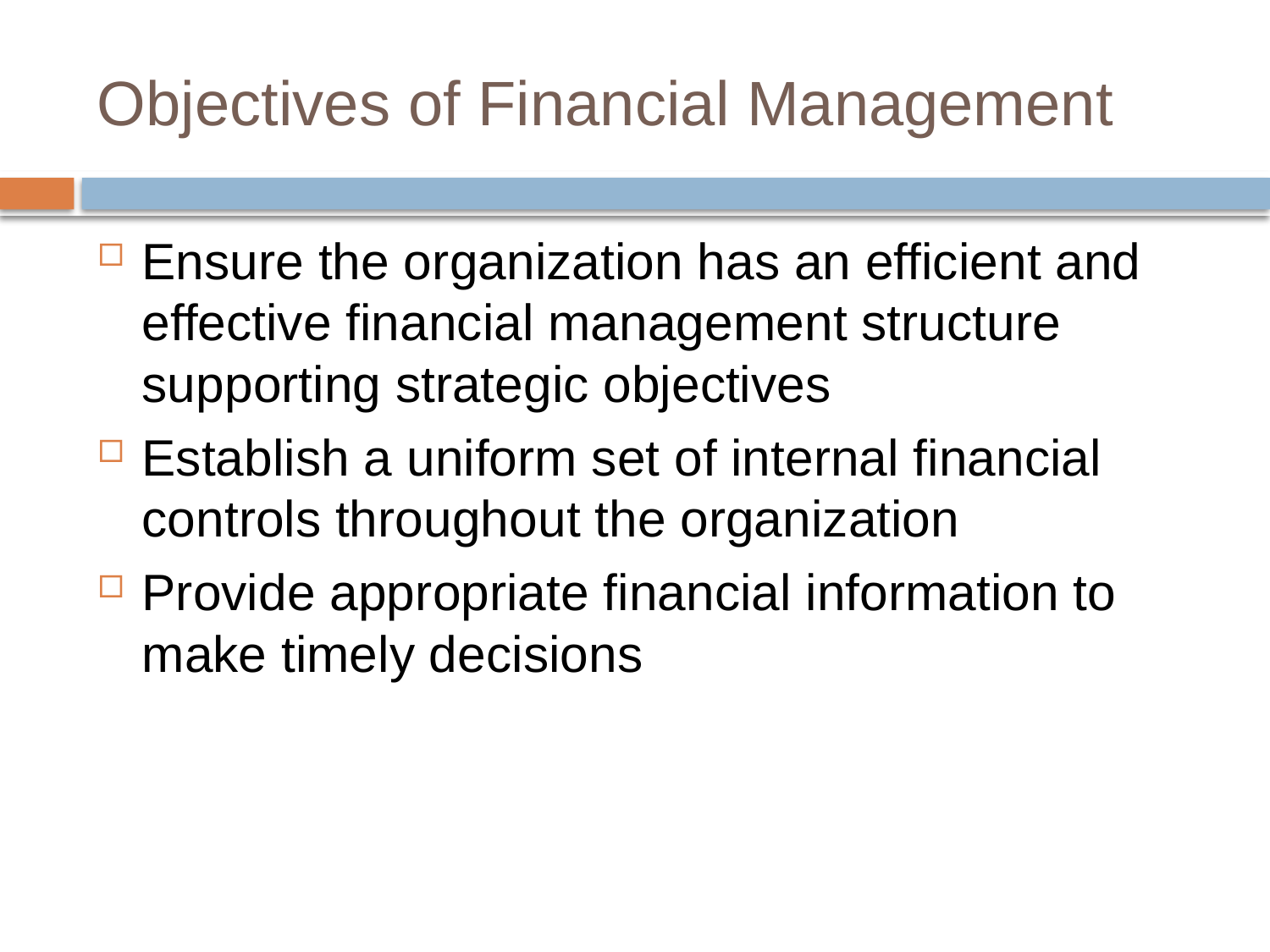

# Objectives of Financial Management
Ensure the organization has an efficient and effective financial management structure supporting strategic objectives
Establish a uniform set of internal financial controls throughout the organization
Provide appropriate financial information to make timely decisions